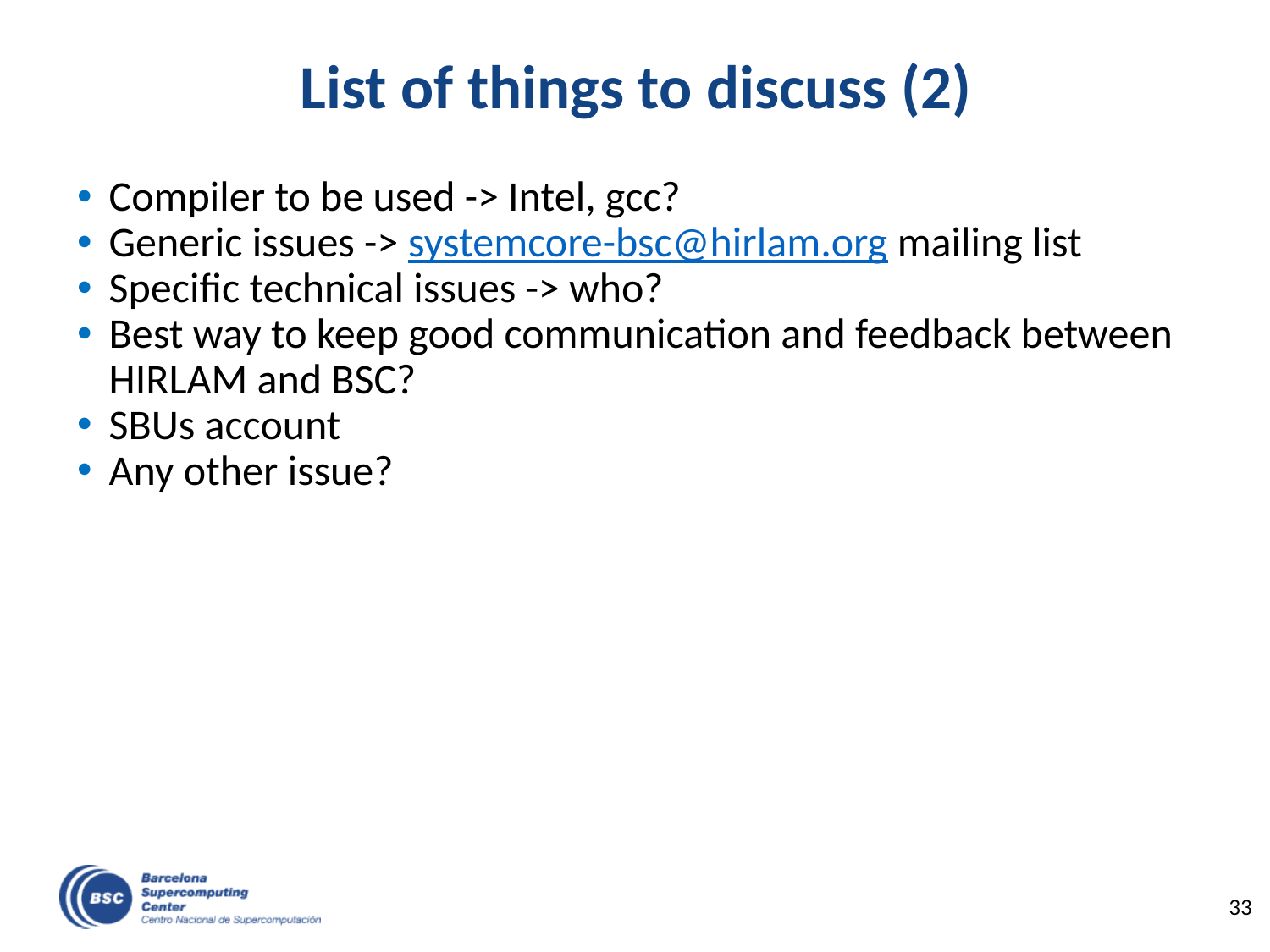

# List of things to discuss (2)
Compiler to be used -> Intel, gcc?
Generic issues -> systemcore-bsc@hirlam.org mailing list
Specific technical issues -> who?
Best way to keep good communication and feedback between HIRLAM and BSC?
SBUs account
Any other issue?
33